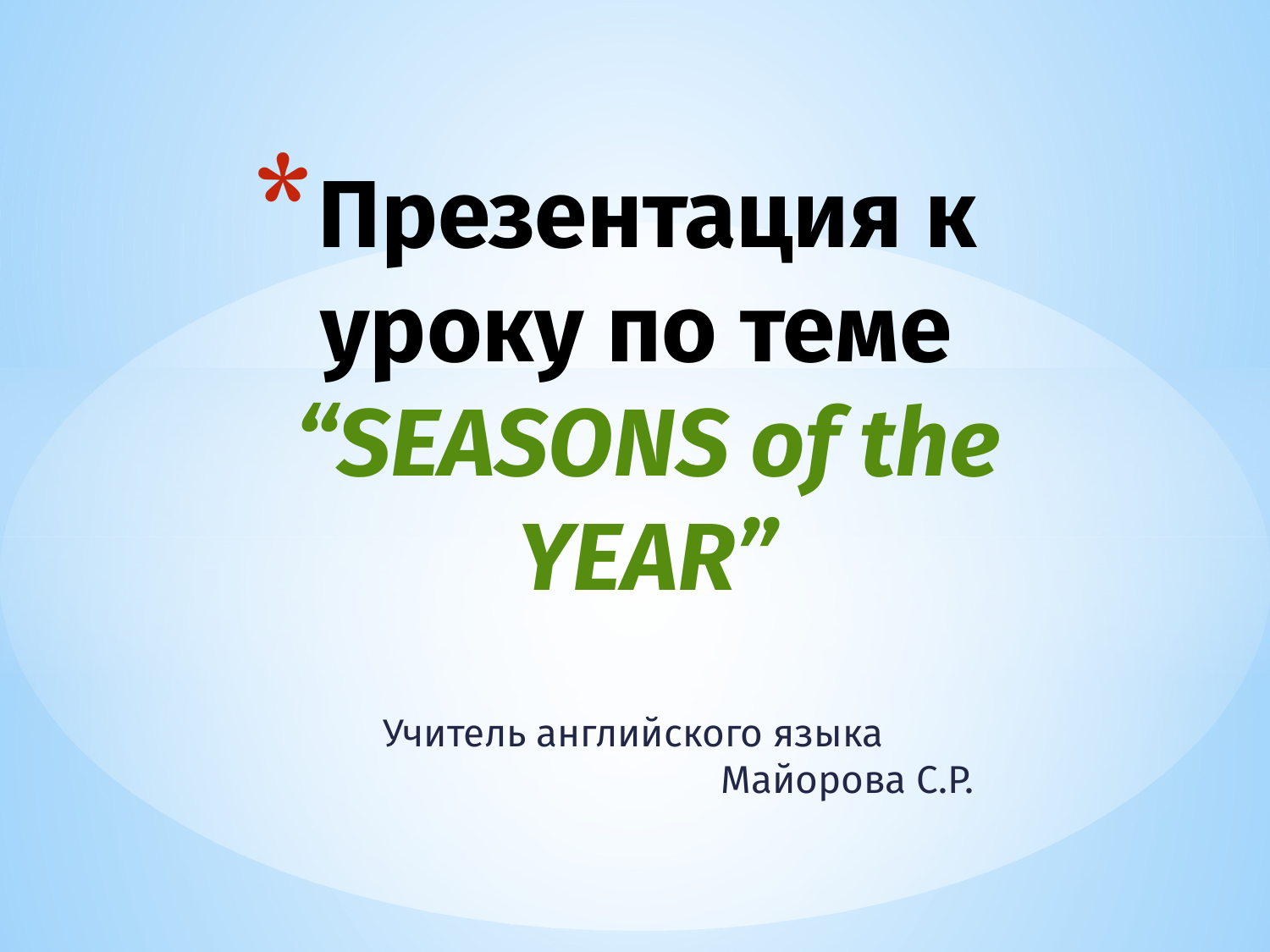

# Презентация к уроку по теме “SEASONS of the YEAR”
Учитель английского языка          Майорова С.Р.